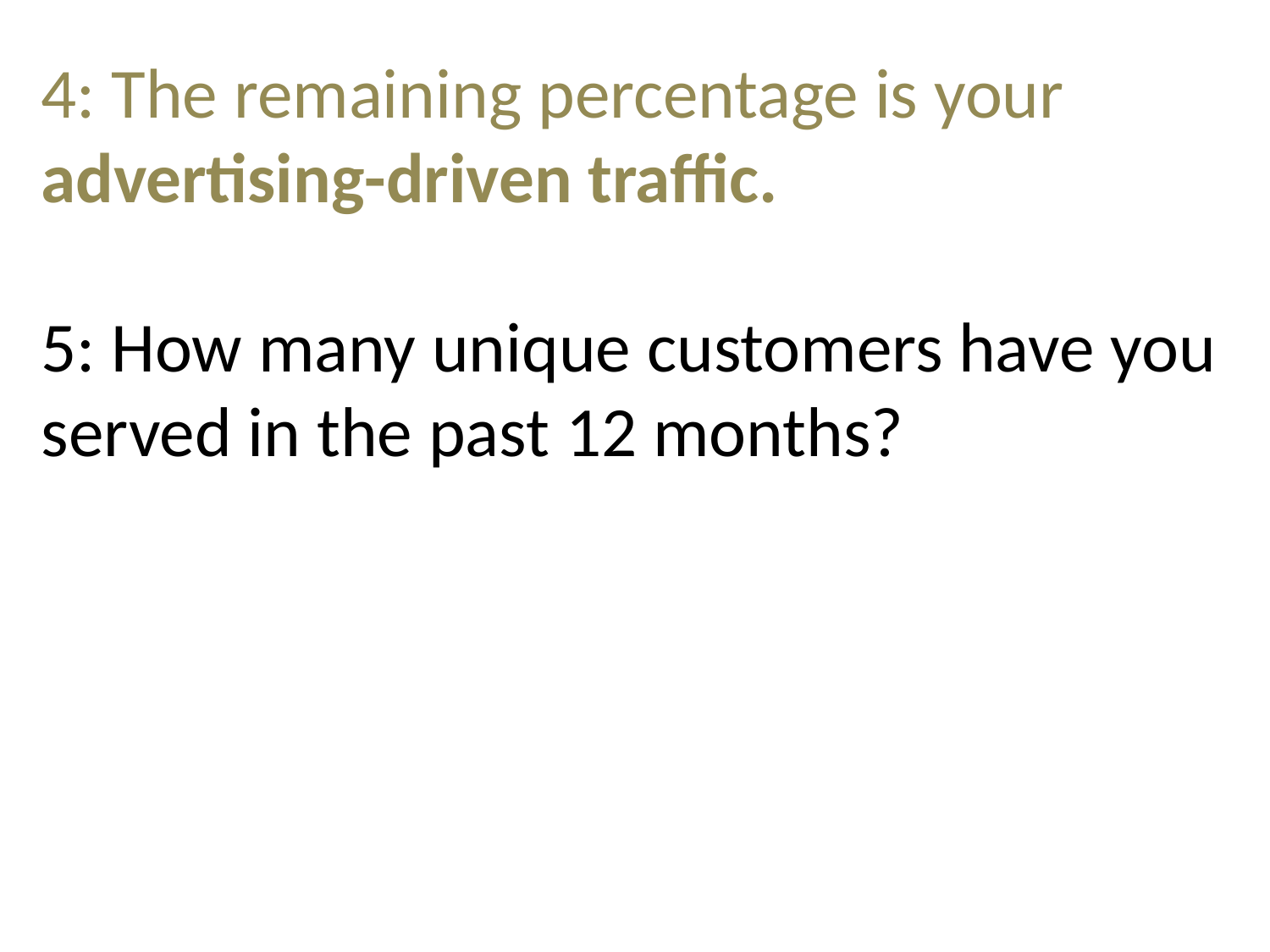

4: The remaining percentage is your advertising-driven traffic.

5: How many unique customers have you served in the past 12 months?